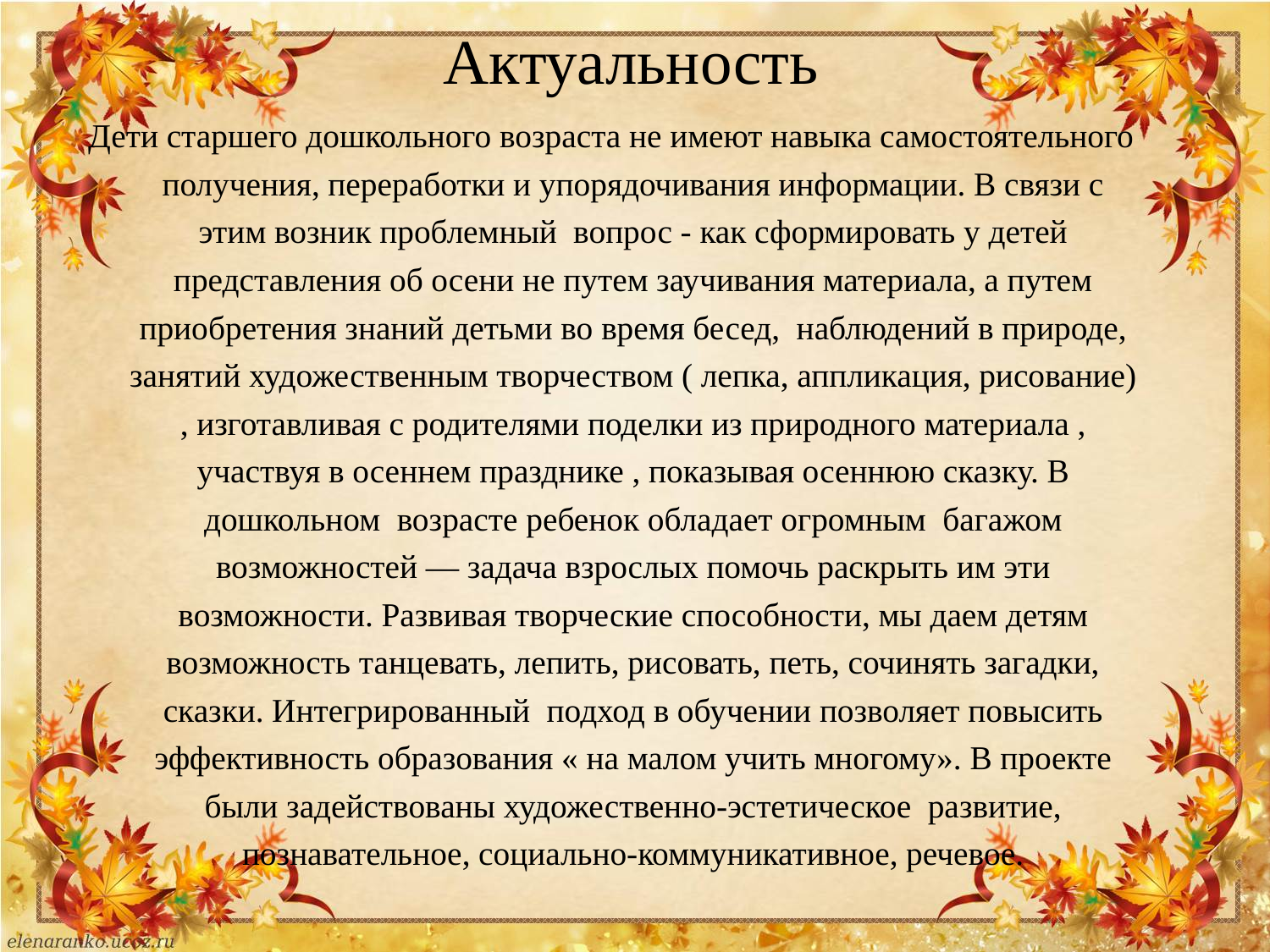

# Актуальность

Дети старшего дошкольного возраста не имеют навыка самостоятельного получения, переработки и упорядочивания информации. В связи с этим возник проблемный  вопрос - как сформировать у детей представления об осени не путем заучивания материала, а путем приобретения знаний детьми во время бесед,  наблюдений в природе, занятий художественным творчеством ( лепка, аппликация, рисование) , изготавливая с родителями поделки из природного материала , участвуя в осеннем празднике , показывая осеннюю сказку. В дошкольном  возрасте ребенок обладает огромным  багажом возможностей — задача взрослых помочь раскрыть им эти возможности. Развивая творческие способности, мы даем детям возможность танцевать, лепить, рисовать, петь, сочинять загадки, сказки. Интегрированный  подход в обучении позволяет повысить эффективность образования « на малом учить многому». В проекте были задействованы художественно-эстетическое  развитие, познавательное, социально-коммуникативное, речевое.